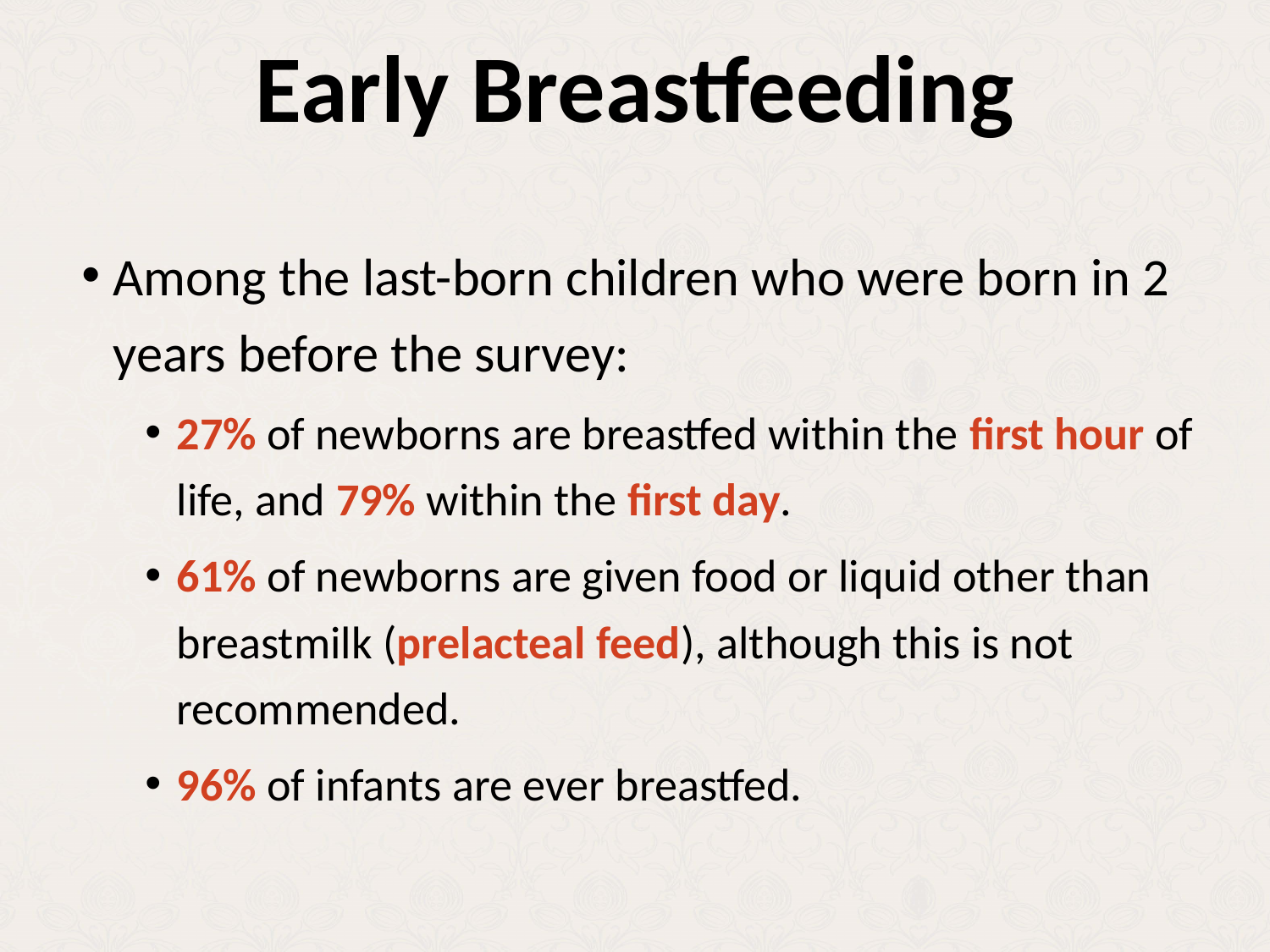

# Early Breastfeeding
Among the last-born children who were born in 2 years before the survey:
27% of newborns are breastfed within the first hour of life, and 79% within the first day.
61% of newborns are given food or liquid other than breastmilk (prelacteal feed), although this is not recommended.
96% of infants are ever breastfed.